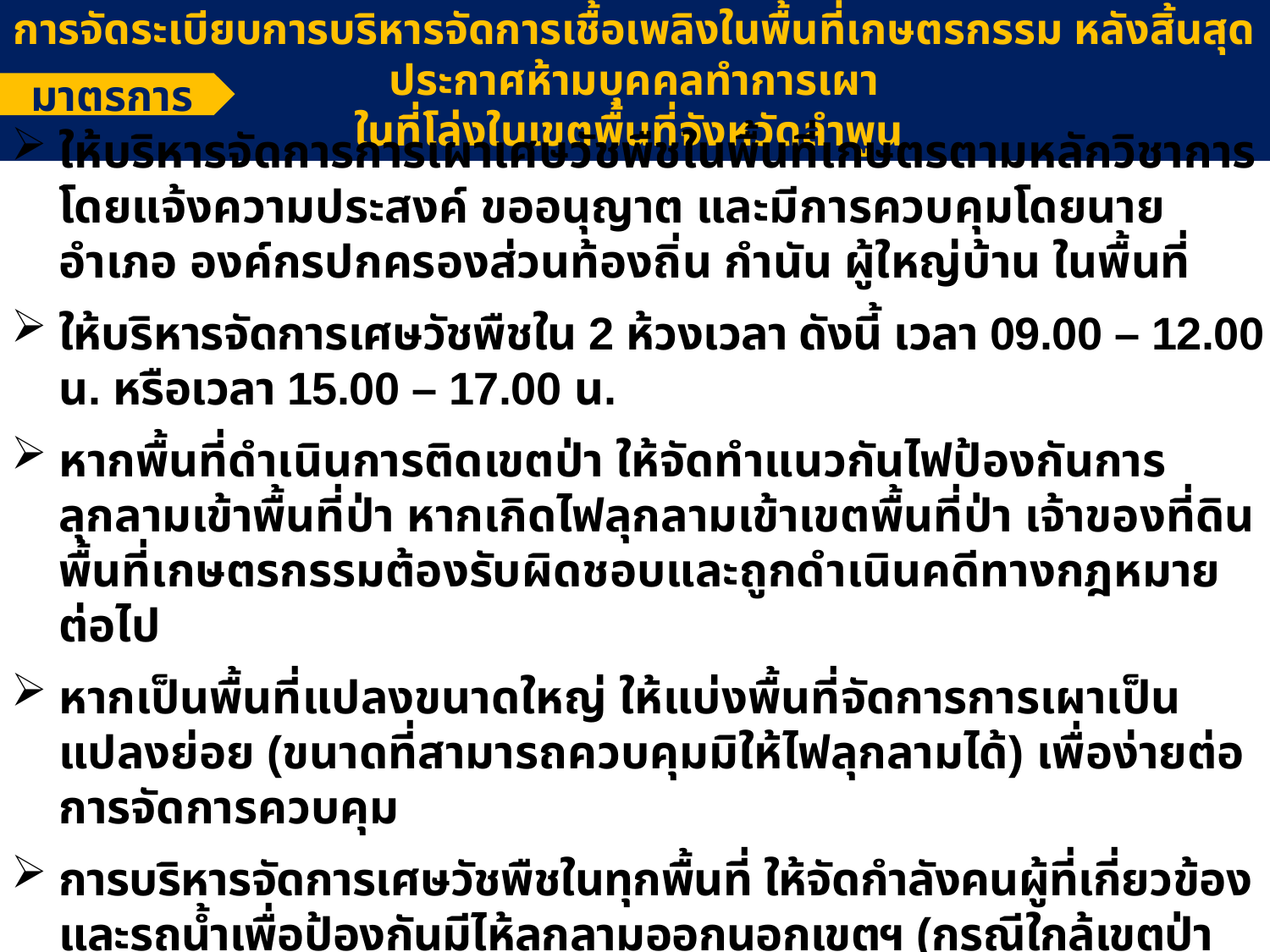

การจัดระเบียบการบริหารจัดการเชื้อเพลิงในพื้นที่เกษตรกรรม หลังสิ้นสุดประกาศห้ามบุคคลทำการเผา
ในที่โล่งในเขตพื้นที่จังหวัดลำพูน
มาตรการ
ให้บริหารจัดการการเผาเศษวัชพืชในพื้นที่เกษตรตามหลักวิชาการ โดยแจ้งความประสงค์ ขออนุญาต และมีการควบคุมโดยนายอำเภอ องค์กรปกครองส่วนท้องถิ่น กำนัน ผู้ใหญ่บ้าน ในพื้นที่

ให้บริหารจัดการเศษวัชพืชใน 2 ห้วงเวลา ดังนี้ เวลา 09.00 – 12.00 น. หรือเวลา 15.00 – 17.00 น.

หากพื้นที่ดำเนินการติดเขตป่า ให้จัดทำแนวกันไฟป้องกันการลุกลามเข้าพื้นที่ป่า หากเกิดไฟลุกลามเข้าเขตพื้นที่ป่า เจ้าของที่ดินพื้นที่เกษตรกรรมต้องรับผิดชอบและถูกดำเนินคดีทางกฎหมายต่อไป

หากเป็นพื้นที่แปลงขนาดใหญ่ ให้แบ่งพื้นที่จัดการการเผาเป็นแปลงย่อย (ขนาดที่สามารถควบคุมมิให้ไฟลุกลามได้) เพื่อง่ายต่อการจัดการควบคุม

การบริหารจัดการเศษวัชพืชในทุกพื้นที่ ให้จัดกำลังคนผู้ที่เกี่ยวข้องและรถน้ำเพื่อป้องกันมีไห้ลุกลามออกนอกเขตฯ (กรณีใกล้เขตป่าหรือพื้นที่ขนาดใหญ่) เพื่อควบคุมการดำเนินการจนกว่าจะดับสนิท

หากมีการลักลอบเผานอกพื้นที่ที่ได้ขออนุญาตฯ จะต้องถูกดำเนินคดีทางกฎหมายต่อไป

กำหนดให้มีการแจ้งรายชื่อหัวหน้าชุดในการบริหารจัดการเชื้อเพลิง และให้บันทึกภาพการดำเนินงานทุกขั้นตอน ทั้งก่อนดำเนินการ ระหว่างดำเนินการ และภายหลังบริหารจัดการเชื้อเพลิง เพื่อเป็นหลักฐานยืนยันว่าพื้นที่นั้นไฟดับสนิทแล้ว 100%